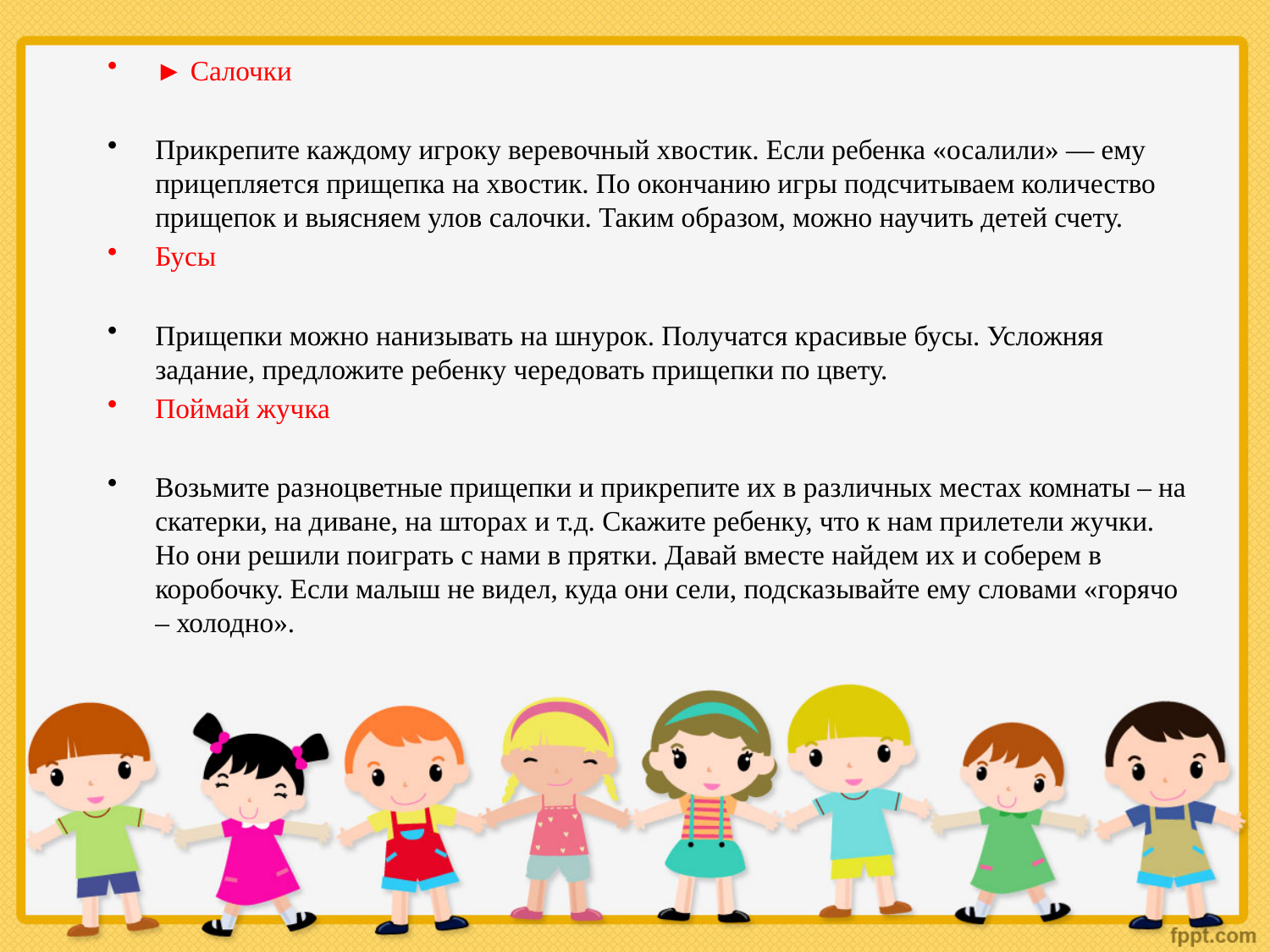

► Салочки

Прикрепите каждому игроку веревочный хвостик. Если ребенка «осалили» — ему прицепляется прищепка на хвостик. По окончанию игры подсчитываем количество прищепок и выясняем улов салочки. Таким образом, можно научить детей счету.
Бусы

Прищепки можно нанизывать на шнурок. Получатся красивые бусы. Усложняя задание, предложите ребенку чередовать прищепки по цвету.
Поймай жучка

Возьмите разноцветные прищепки и прикрепите их в различных местах комнаты – на скатерки, на диване, на шторах и т.д. Скажите ребенку, что к нам прилетели жучки. Но они решили поиграть с нами в прятки. Давай вместе найдем их и соберем в коробочку. Если малыш не видел, куда они сели, подсказывайте ему словами «горячо – холодно».